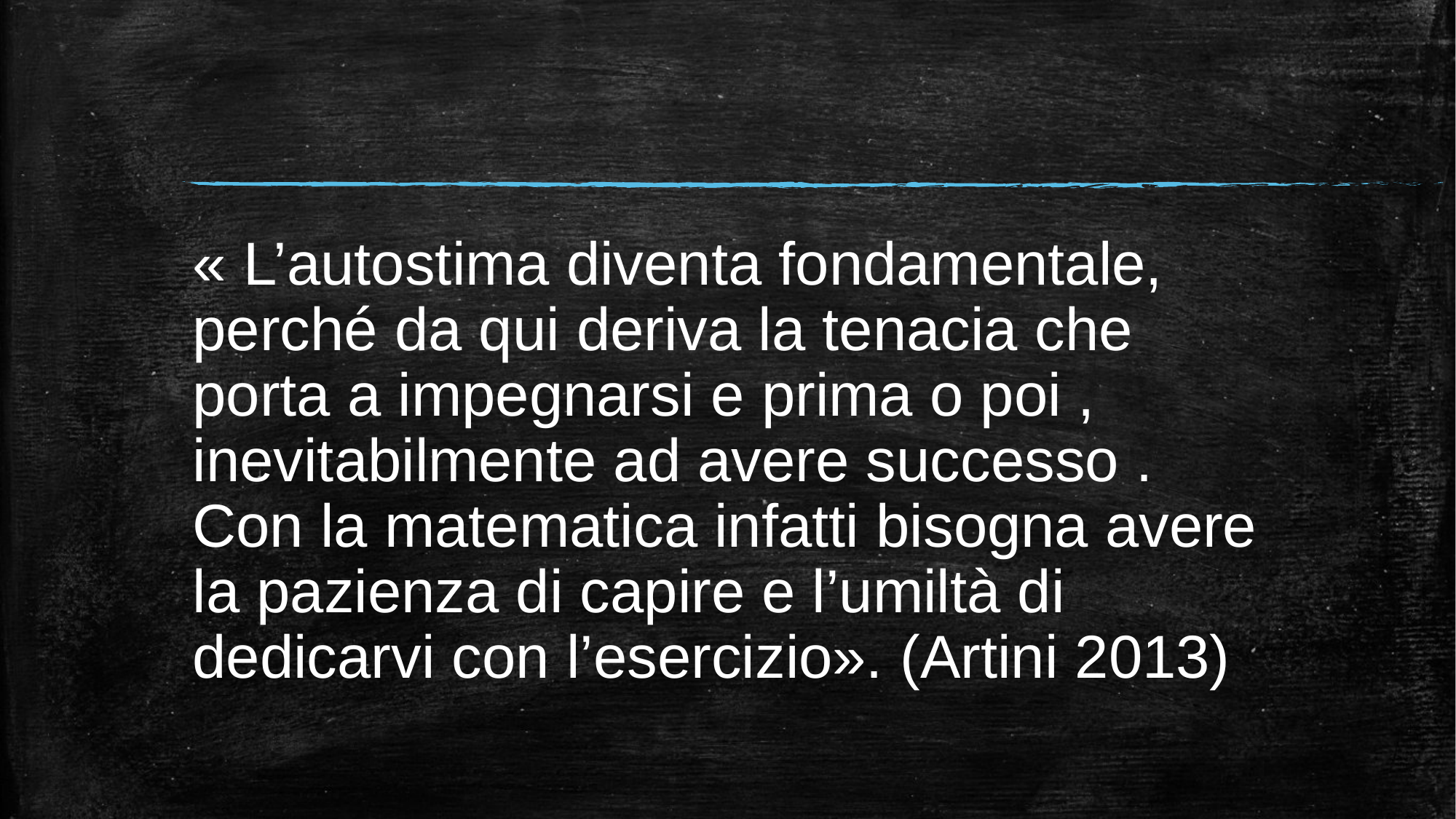

« L’autostima diventa fondamentale, perché da qui deriva la tenacia che porta a impegnarsi e prima o poi , inevitabilmente ad avere successo . Con la matematica infatti bisogna avere la pazienza di capire e l’umiltà di dedicarvi con l’esercizio». (Artini 2013)